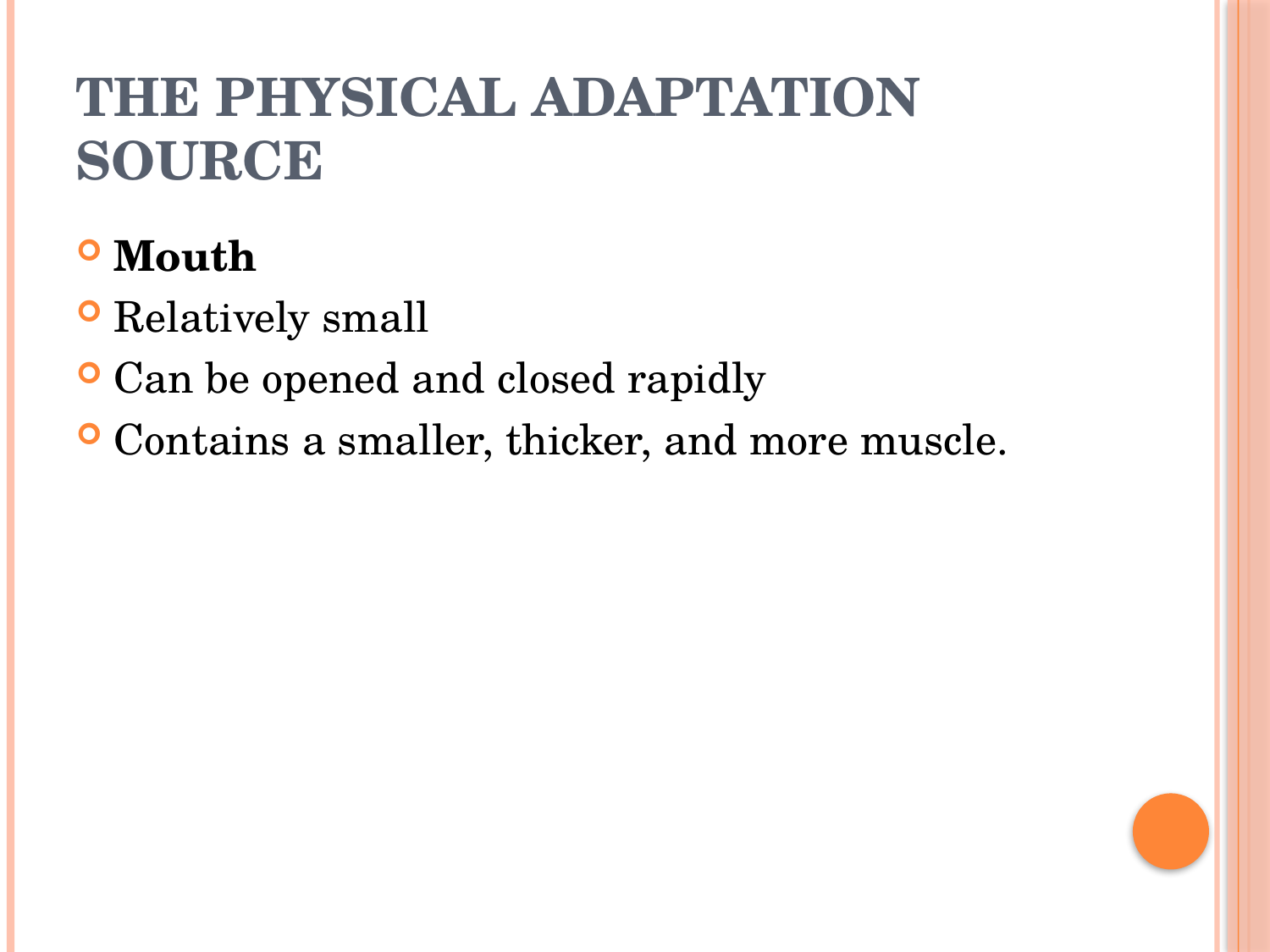

# The physical adaptation source
Mouth
Relatively small
Can be opened and closed rapidly
Contains a smaller, thicker, and more muscle.